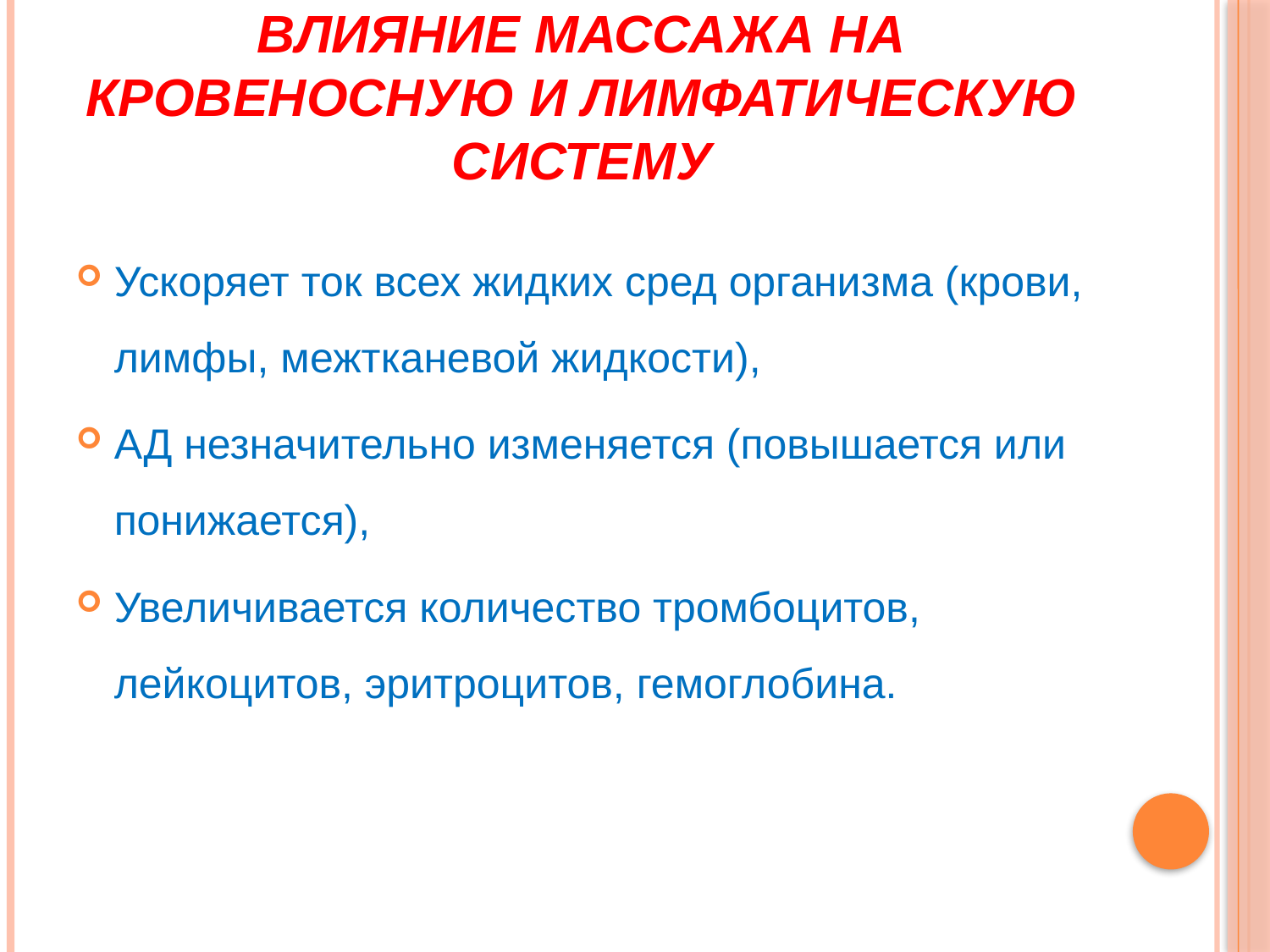

# Влияние массажа на кровеносную и лимфатическую систему
Ускоряет ток всех жидких сред организма (крови, лимфы, межтканевой жидкости),
АД незначительно изменяется (повышается или понижается),
Увеличивается количество тромбоцитов, лейкоцитов, эритроцитов, гемоглобина.